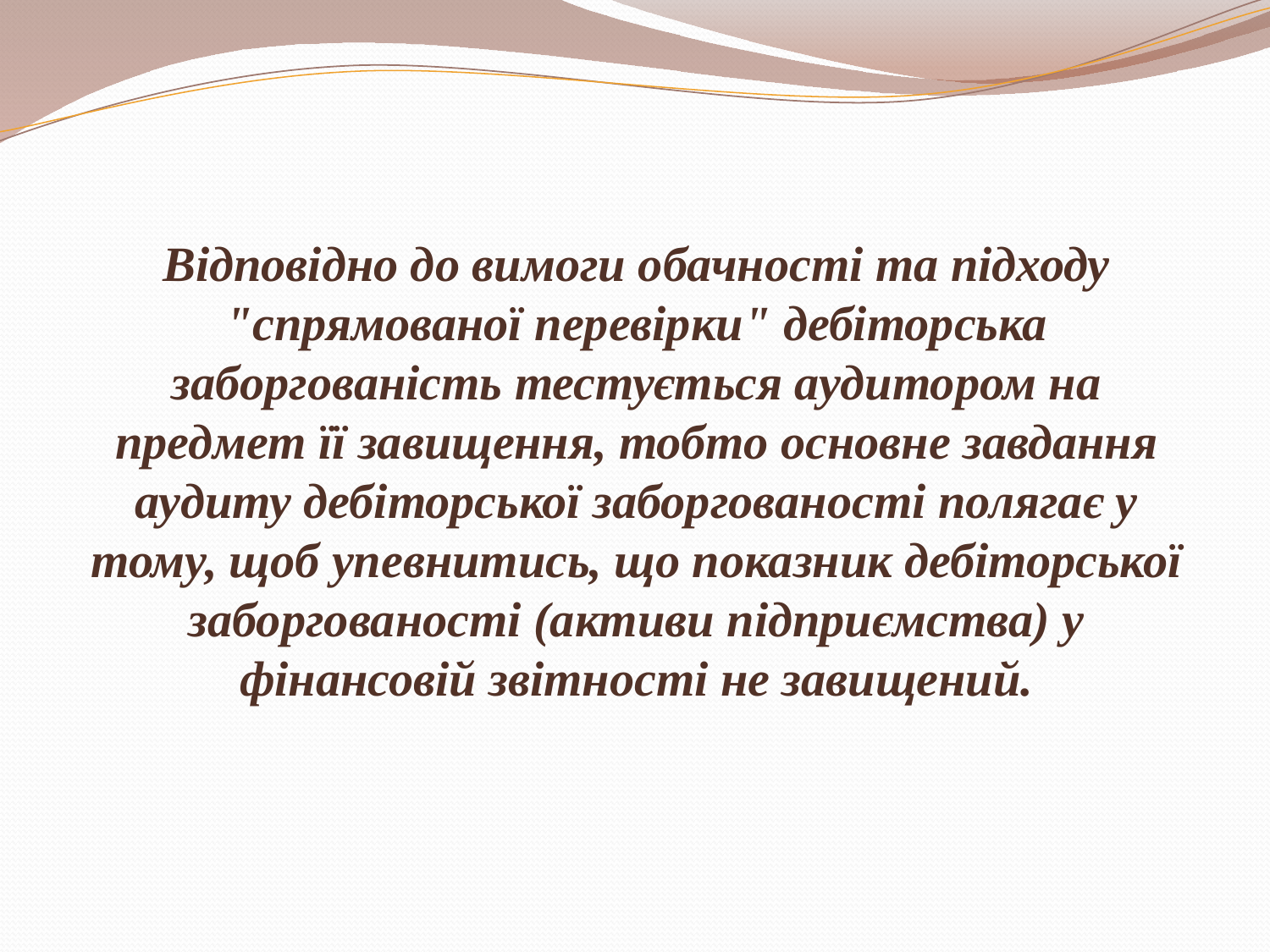

Відповідно до вимоги обачності та підходу "спрямованої перевірки" дебіторська заборгованість тестується аудитором на предмет її завищення, тобто основне завдання аудиту дебіторської заборгованос­ті полягає у тому, щоб упевнитись, що показник дебіторської забор­гованості (активи підприємства) у фінансовій звітності не завищений.